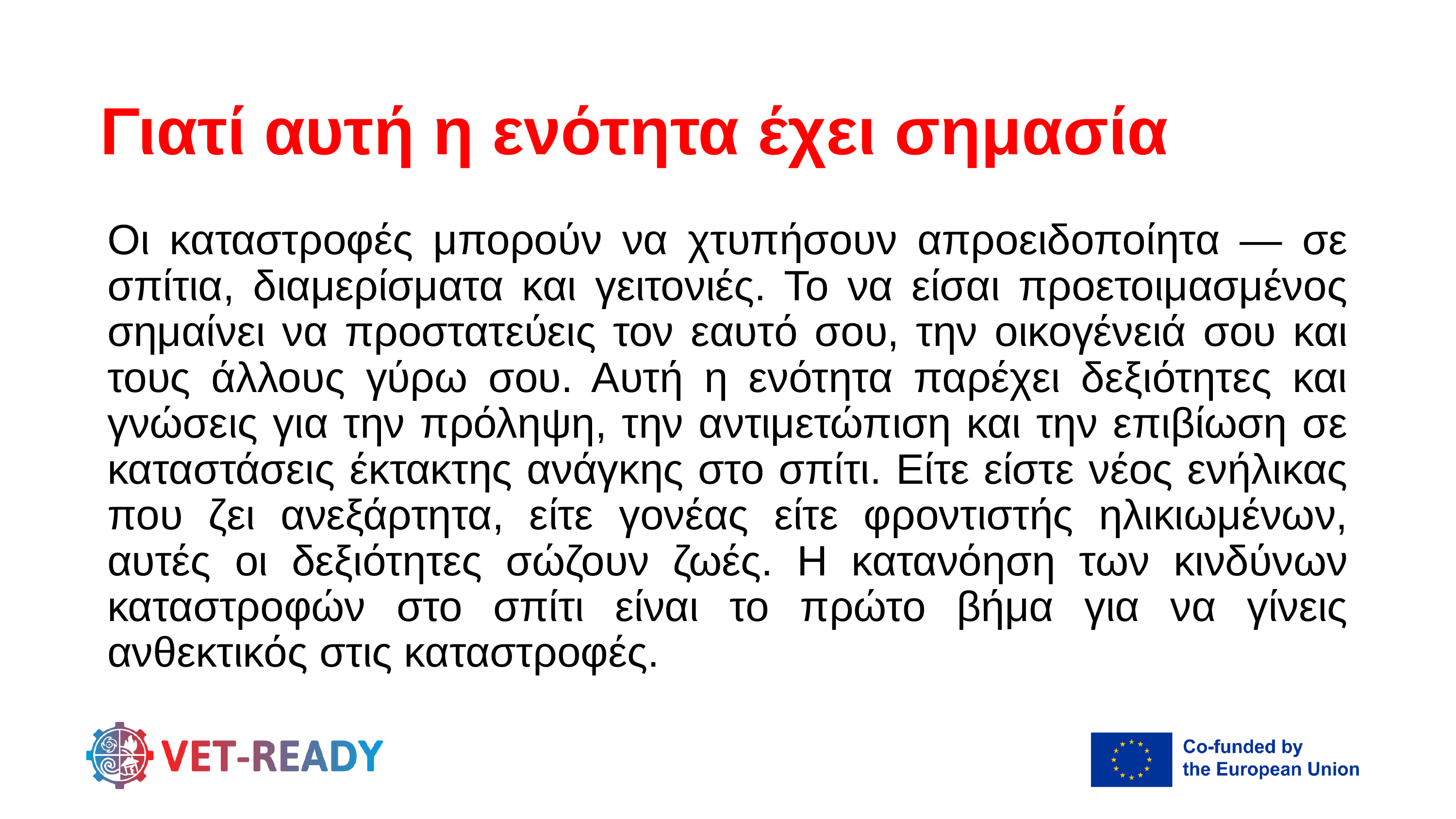

Γιατί αυτή η ενότητα έχει σημασία
Οι καταστροφές μπορούν να χτυπήσουν απροειδοποίητα — σε σπίτια, διαμερίσματα και γειτονιές. Το να είσαι προετοιμασμένος σημαίνει να προστατεύεις τον εαυτό σου, την οικογένειά σου και τους άλλους γύρω σου. Αυτή η ενότητα παρέχει δεξιότητες και γνώσεις για την πρόληψη, την αντιμετώπιση και την επιβίωση σε καταστάσεις έκτακτης ανάγκης στο σπίτι. Είτε είστε νέος ενήλικας που ζει ανεξάρτητα, είτε γονέας είτε φροντιστής ηλικιωμένων, αυτές οι δεξιότητες σώζουν ζωές. Η κατανόηση των κινδύνων καταστροφών στο σπίτι είναι το πρώτο βήμα για να γίνεις ανθεκτικός στις καταστροφές.